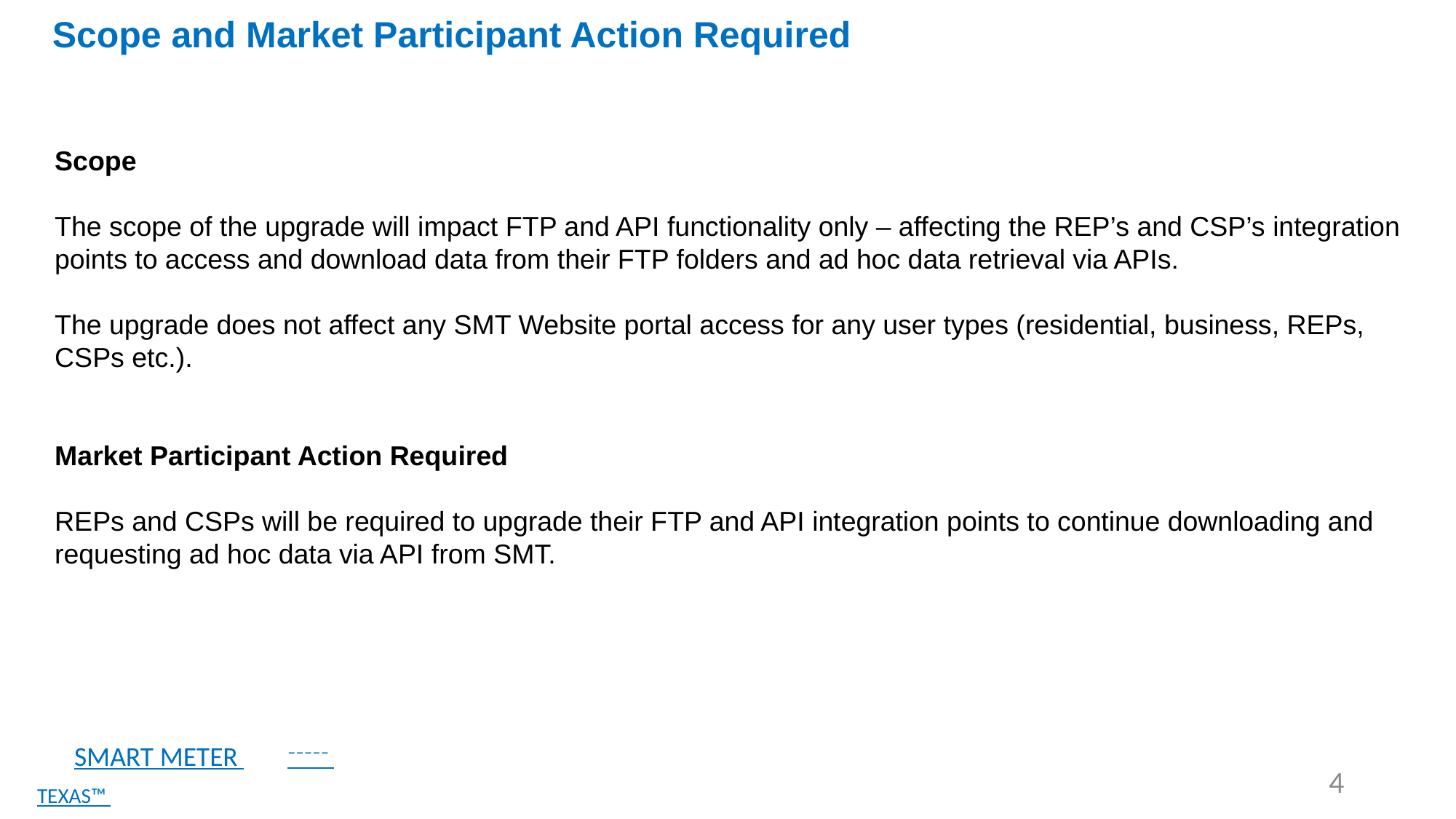

Scope and Market Participant Action Required

Scope

The scope of the upgrade will impact FTP and API functionality only – affecting the REP’s and CSP’s integration points to access and download data from their FTP folders and ad hoc data retrieval via APIs.

The upgrade does not affect any SMT Website portal access for any user types (residential, business, REPs, CSPs etc.).

Market Participant Action Required

REPs and CSPs will be required to upgrade their FTP and API integration points to continue downloading and requesting ad hoc data via API from SMT.

      SMART METER
       ¯¯¯¯¯ TEXAS™ ¯¯¯¯¯
4